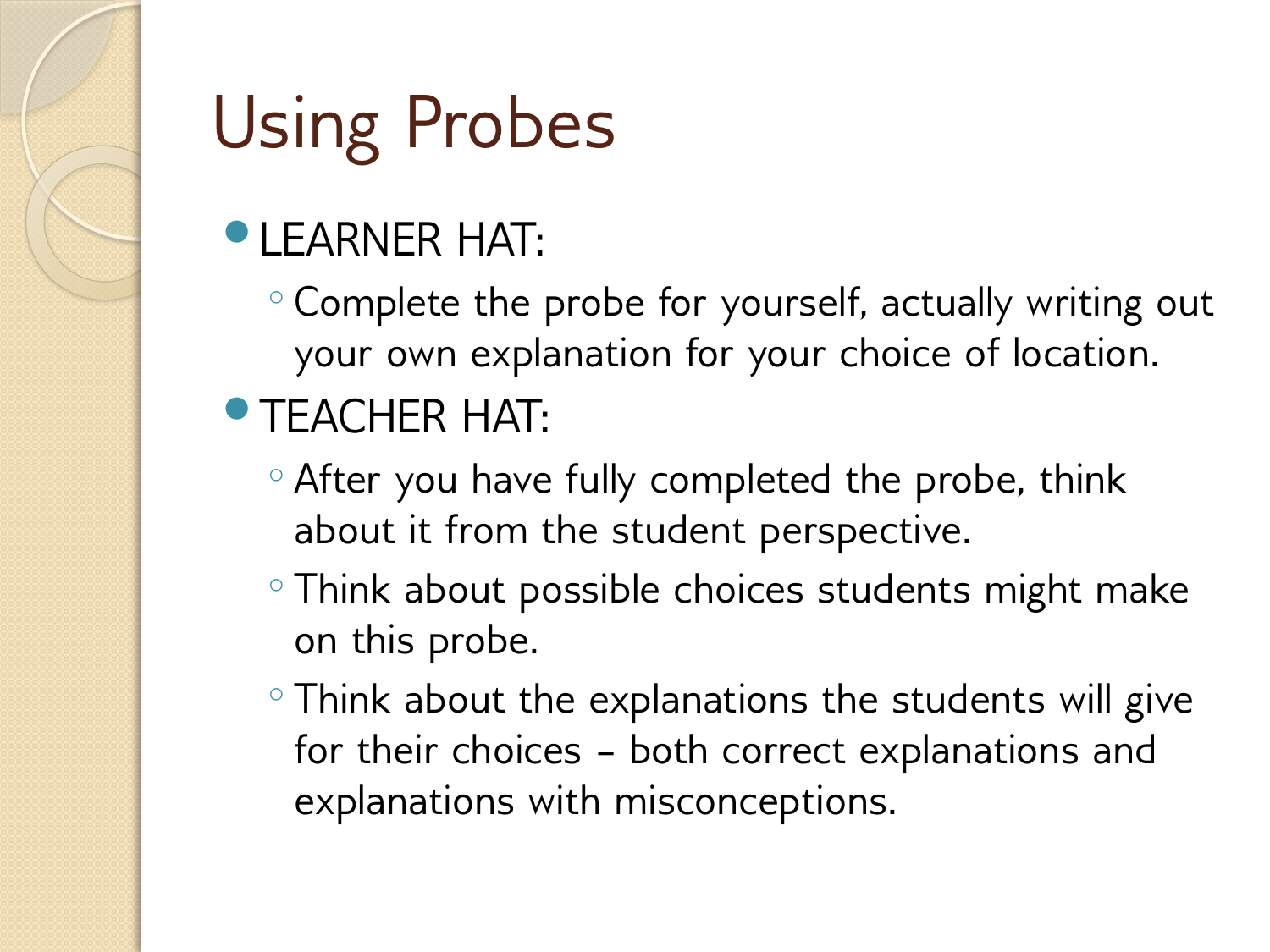

# Using Probes
LEARNER HAT:
Complete the probe for yourself, actually writing out your own explanation for your choice of location.
TEACHER HAT:
After you have fully completed the probe, think about it from the student perspective.
Think about possible choices students might make on this probe.
Think about the explanations the students will give for their choices – both correct explanations and explanations with misconceptions.